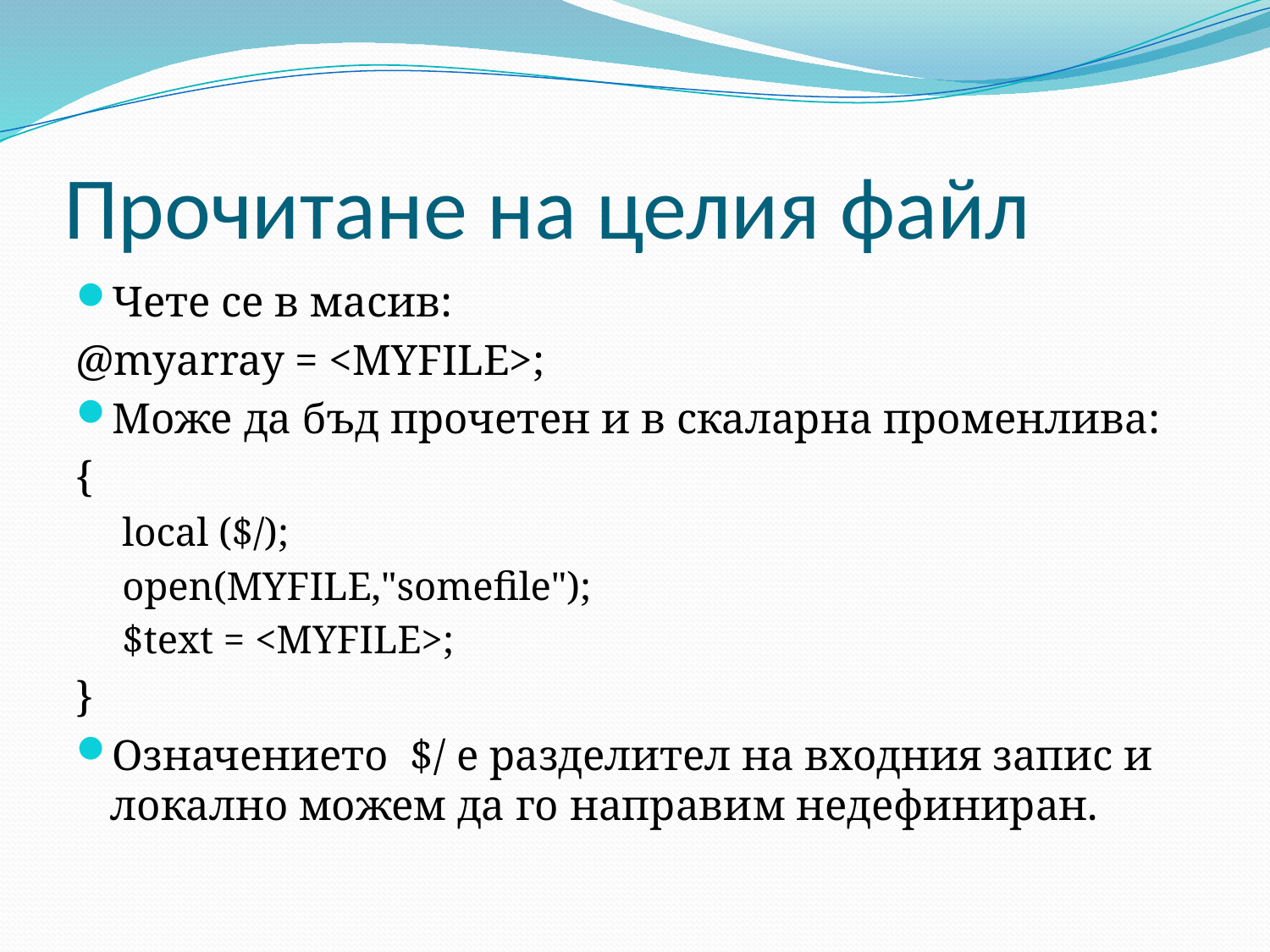

# Прочитане на целия файл
Чете се в масив:
@myarray = <MYFILE>;
Може да бъд прочетен и в скаларна променлива:
{
local ($/);
open(MYFILE,"somefile");
$text = <MYFILE>;
}
Означението  $/ е разделител на входния запис и локално можем да го направим недефиниран.